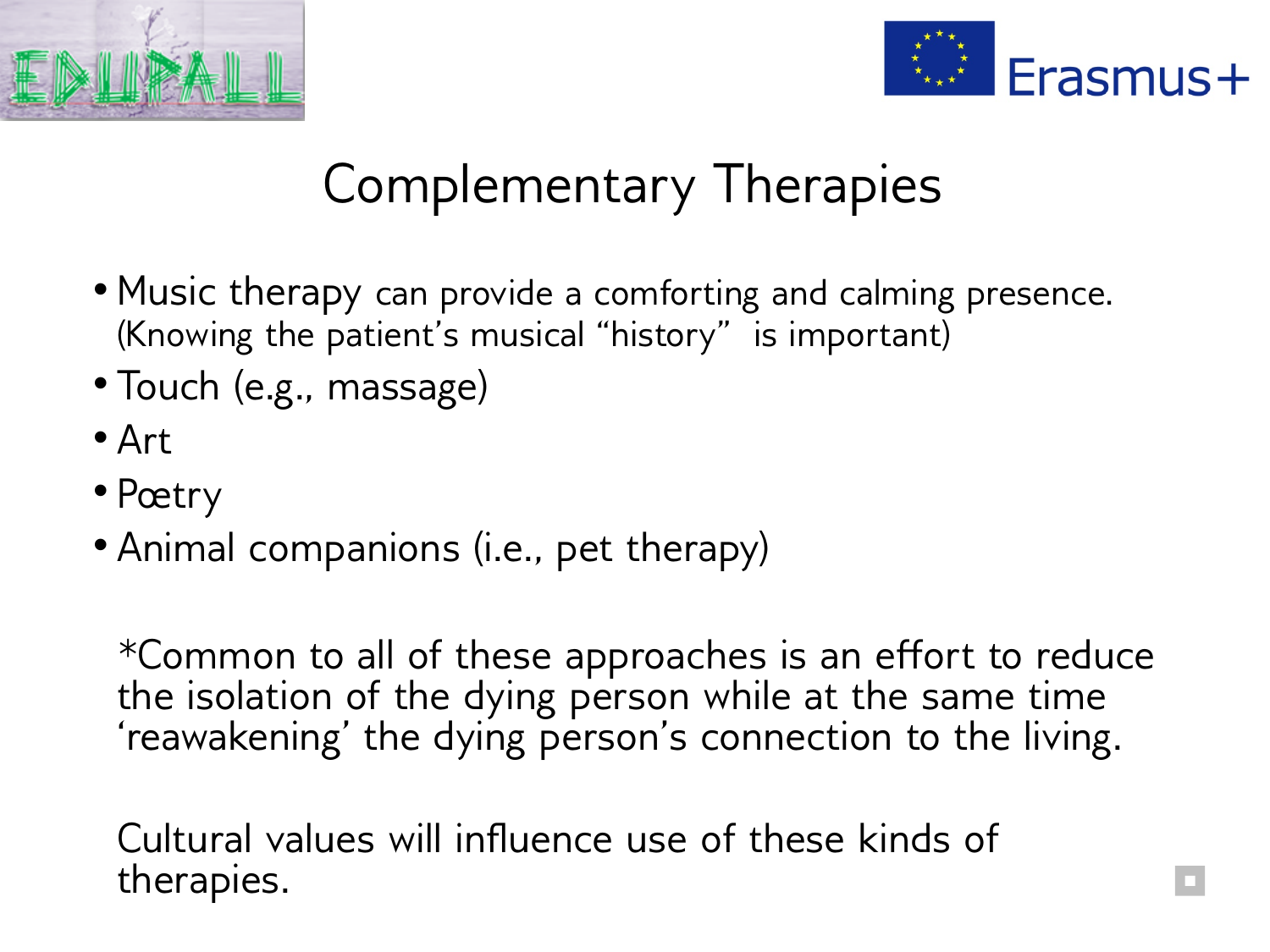

# Complementary Therapies
Music therapy can provide a comforting and calming presence. (Knowing the patient’s musical “history”  is important)
Touch (e.g., massage)
Art
Poetry
Animal companions (i.e., pet therapy)

  *Common to all of these approaches is an effort to reduce the isolation of the dying person while at the same time ‘reawakening’ the dying person’s connection to the living.

	Cultural values will influence use of these kinds of therapies.